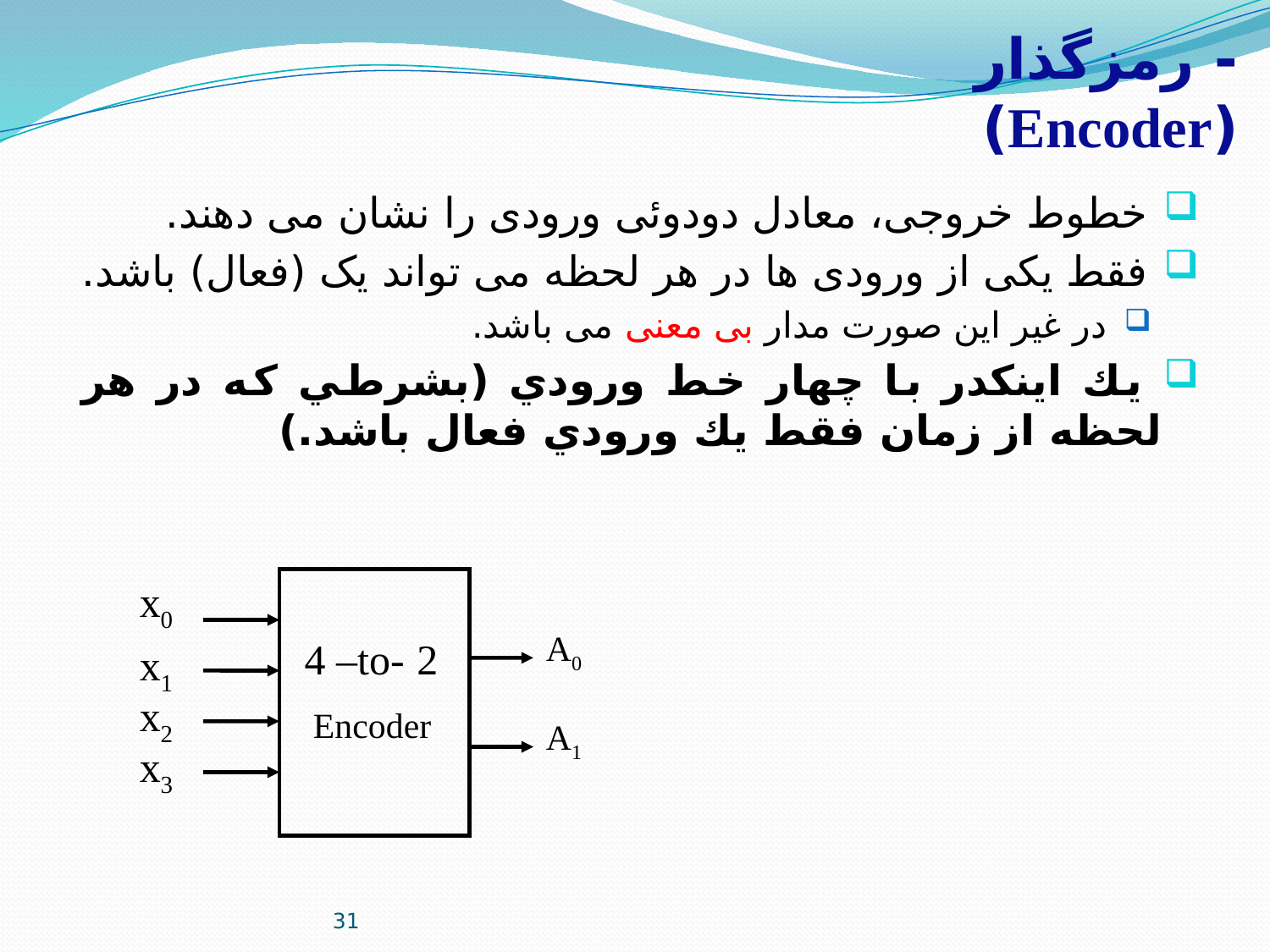

# - رمزگذار (Encoder)
 خطوط خروجی، معادل دودوئی ورودی را نشان می دهند.
 فقط یکی از ورودی ها در هر لحظه می تواند یک (فعال) باشد.
 در غیر این صورت مدار بی معنی می باشد.
 يك اينكدر با چهار خط ورودي (بشرطي كه در هر لحظه از زمان فقط يك ورودي فعال باشد.)
x0

4 –to- 2
 Encoder

A0
x1

x2
A1

x3

31